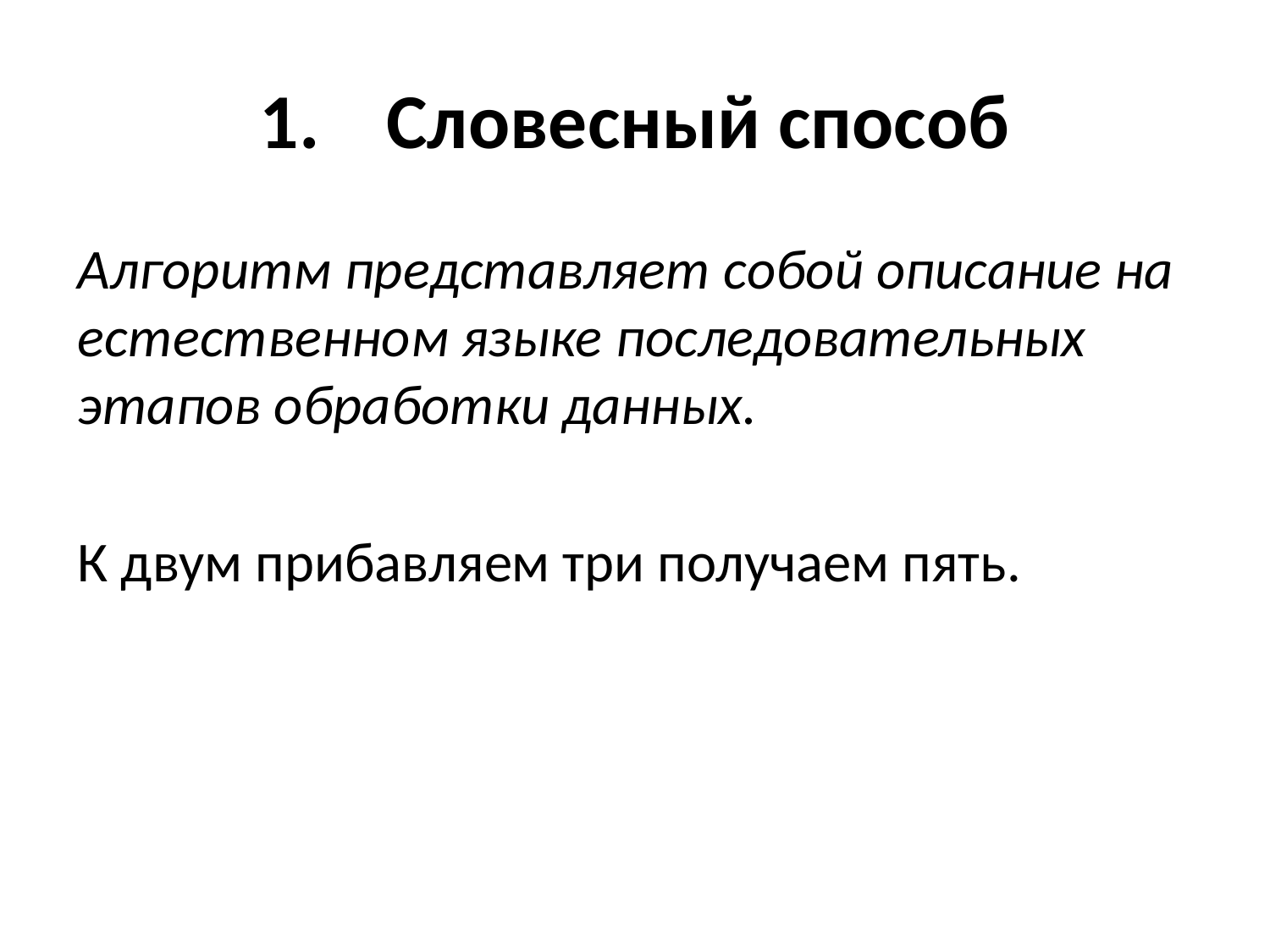

# 1.	Словесный способ
Алгоритм представляет собой описание на естественном языке последовательных этапов обработки данных.

К двум прибавляем три получаем пять.